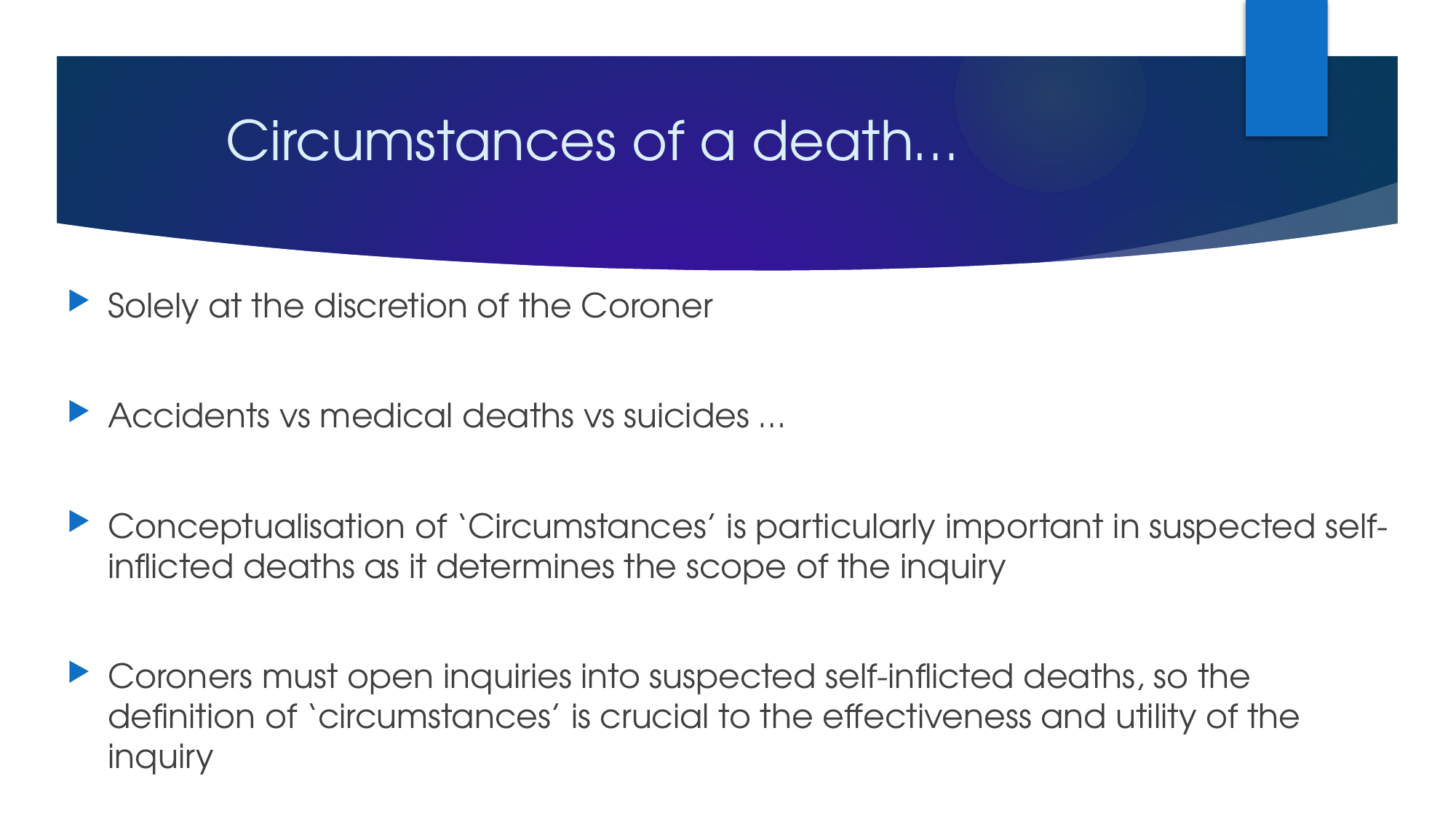

# Circumstances of a death…
Solely at the discretion of the Coroner

Accidents vs medical deaths vs suicides …

Conceptualisation of ‘Circumstances’ is particularly important in suspected self-inflicted deaths as it determines the scope of the inquiry

Coroners must open inquiries into suspected self-inflicted deaths, so the definition of ‘circumstances’ is crucial to the effectiveness and utility of the inquiry